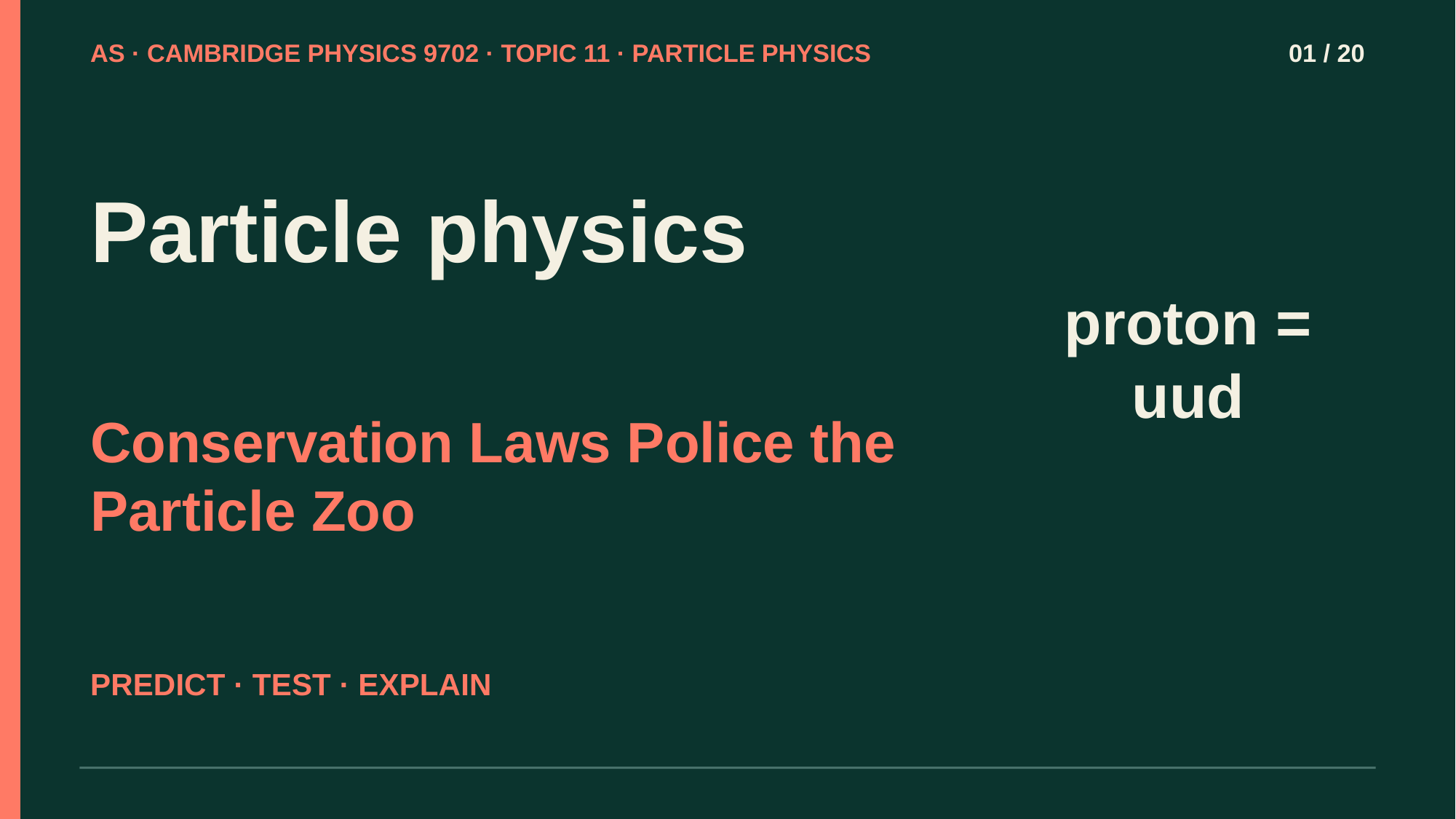

AS · CAMBRIDGE PHYSICS 9702 · TOPIC 11 · PARTICLE PHYSICS
01 / 20
Particle physics
proton = uud
Conservation Laws Police the Particle Zoo
PREDICT · TEST · EXPLAIN